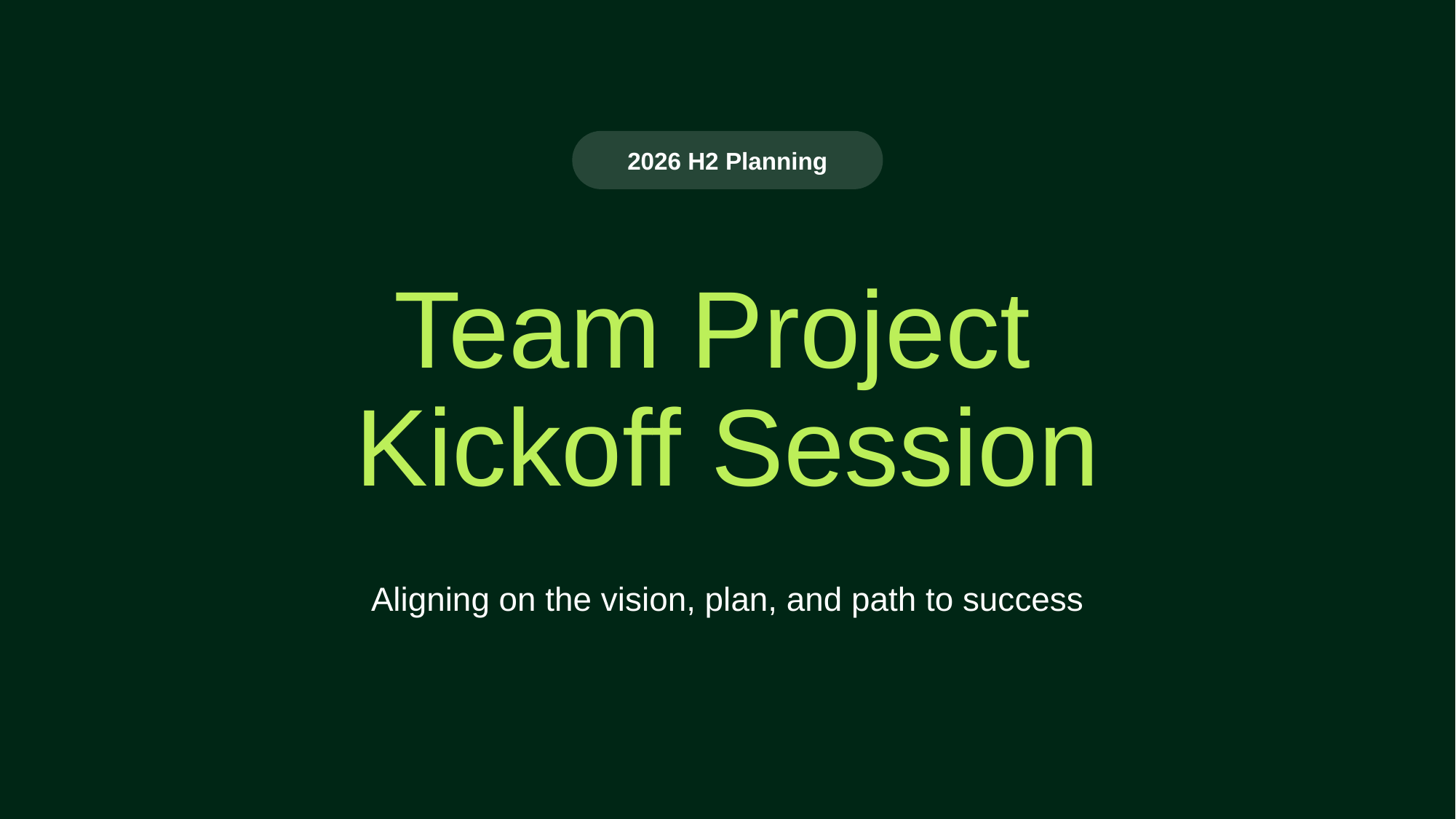

2026 H2 Planning
# Team Project Kickoff Session
Aligning on the vision, plan, and path to success